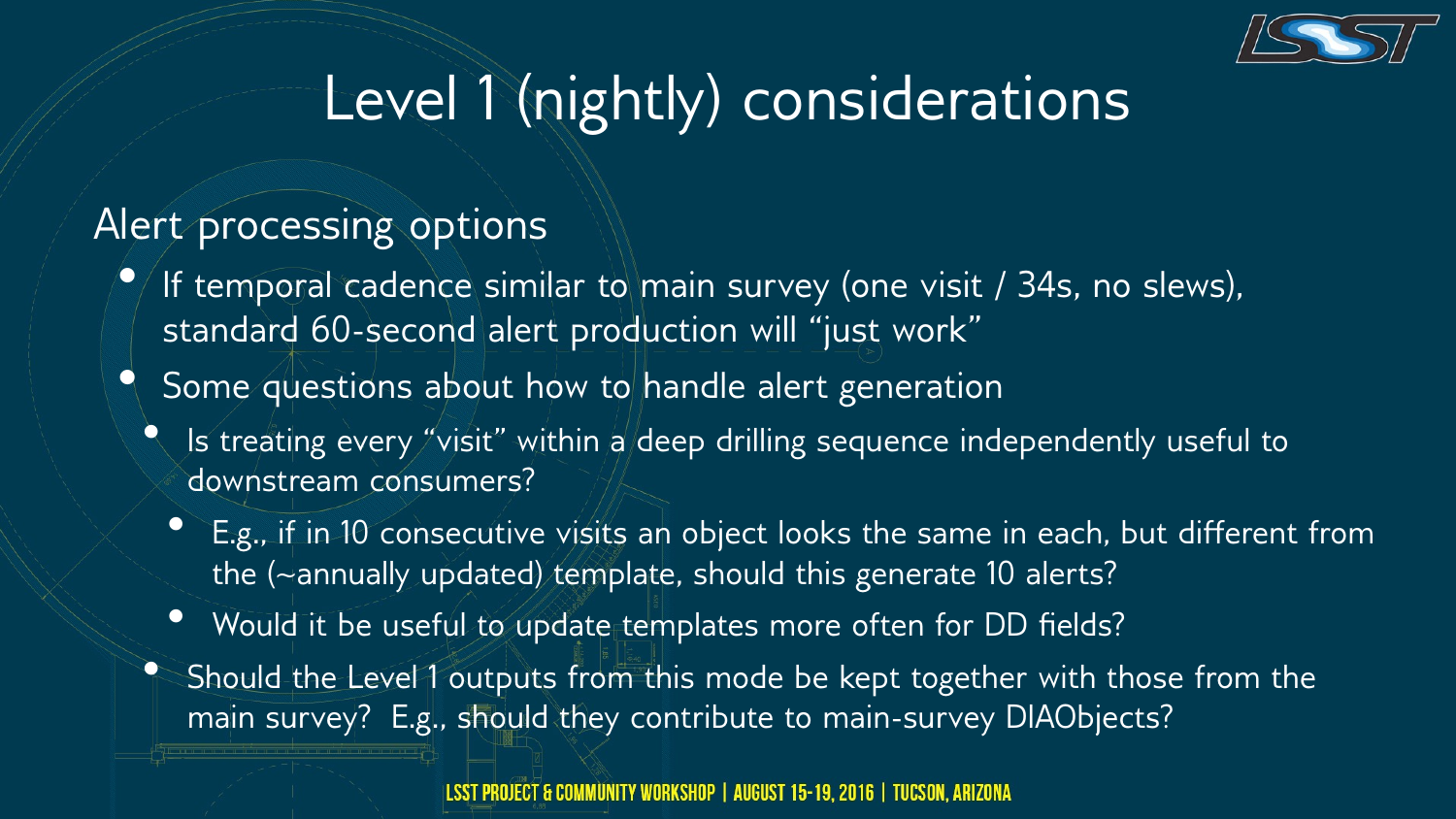

# Level 1 (nightly) considerations
Alert processing options
If temporal cadence similar to main survey (one visit / 34s, no slews),
standard 60-second alert production will “just work”
Some questions about how to handle alert generation
Is treating every “visit” within a deep drilling sequence independently useful to downstream consumers?
E.g., if in 10 consecutive visits an object looks the same in each, but different from the (~annually updated) template, should this generate 10 alerts?
Would it be useful to update templates more often for DD fields?
Should the Level 1 outputs from this mode be kept together with those from the main survey?  E.g., should they contribute to main-survey DIAObjects?